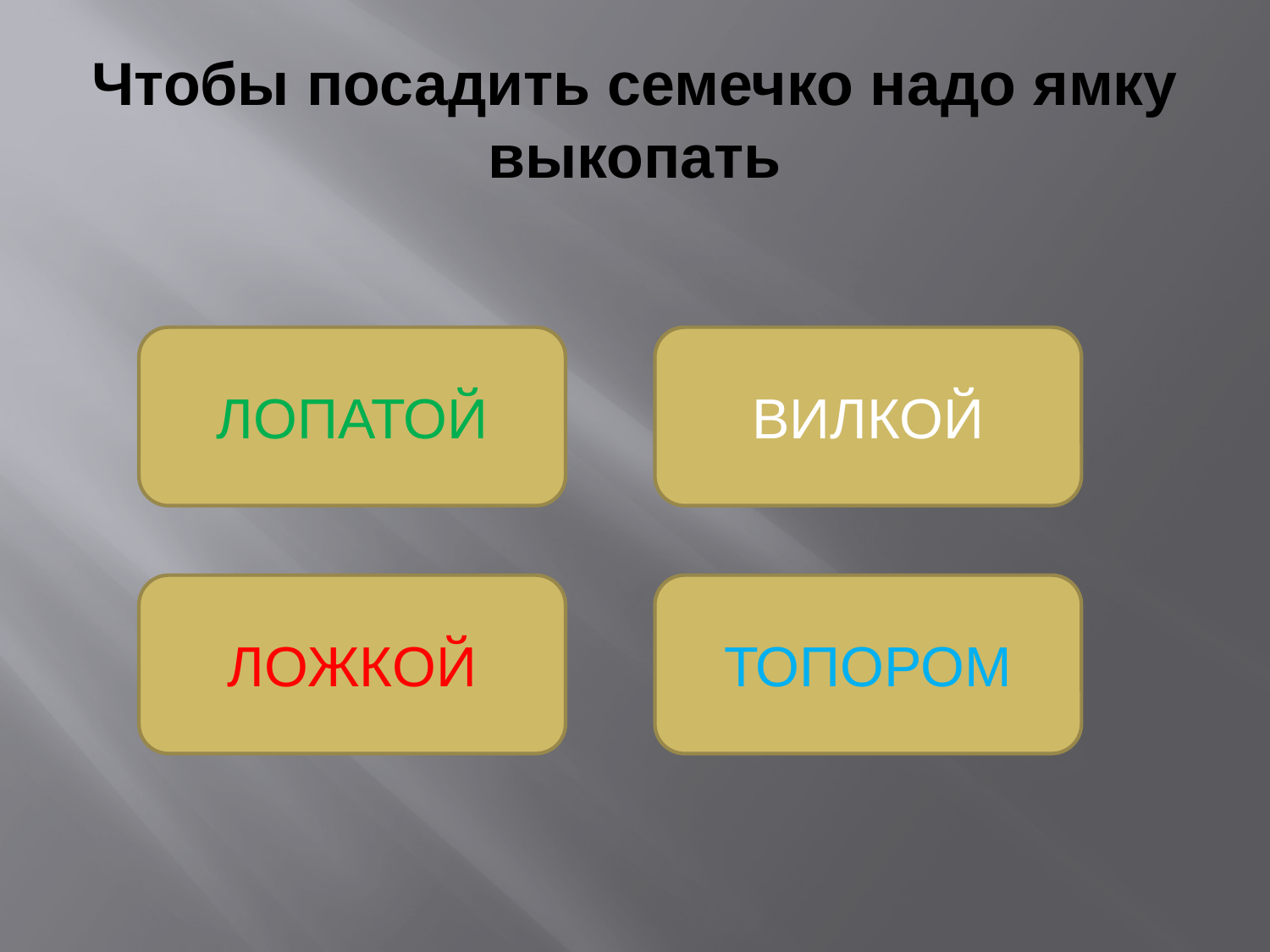

# Чтобы посадить семечко надо ямку выкопать

ЛОПАТОЙ
ВИЛКОЙ
ЛОЖКОЙ
ТОПОРОМ